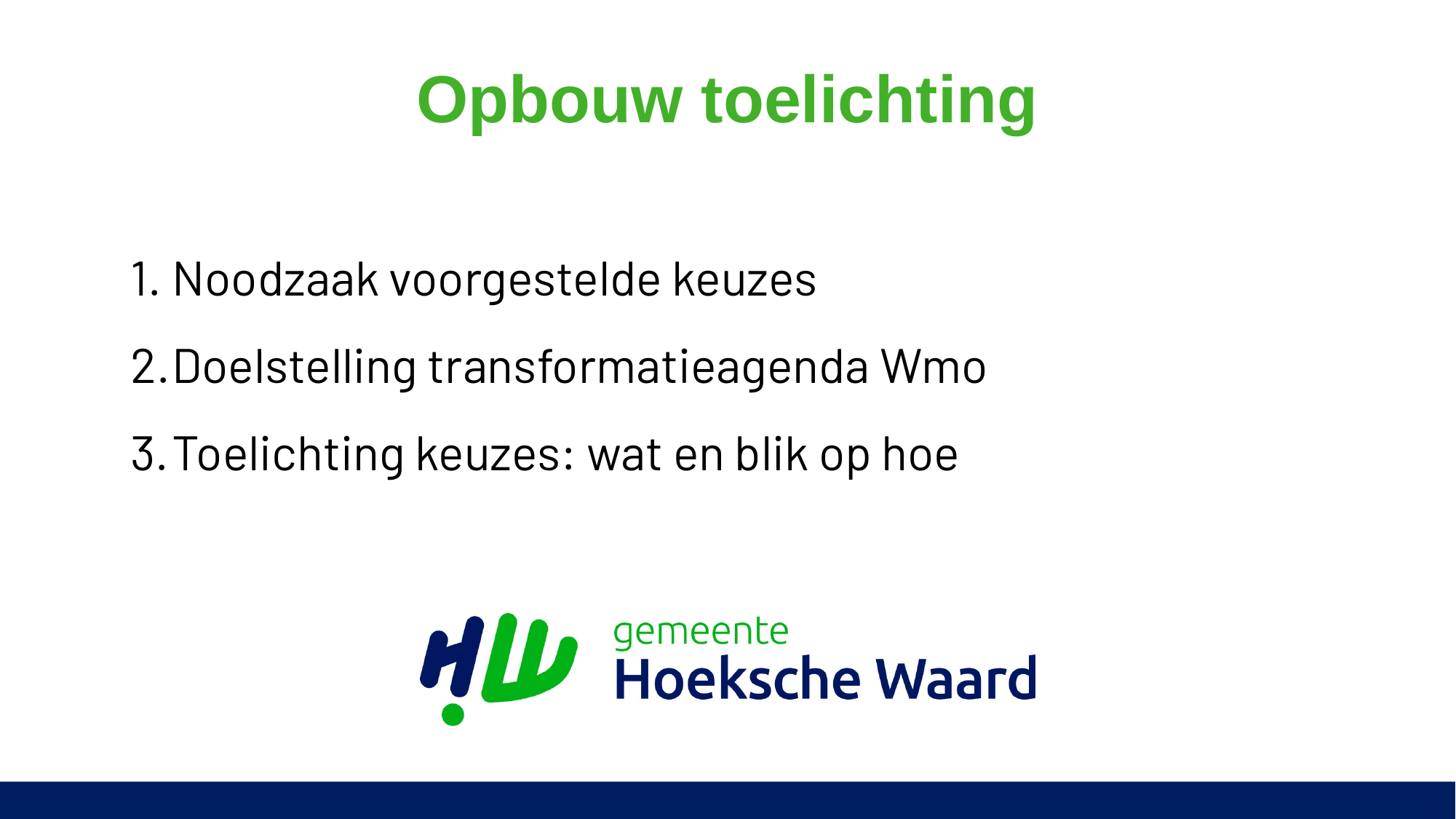

# Opbouw toelichting
Noodzaak voorgestelde keuzes
Doelstelling transformatieagenda Wmo
Toelichting keuzes: wat en blik op hoe